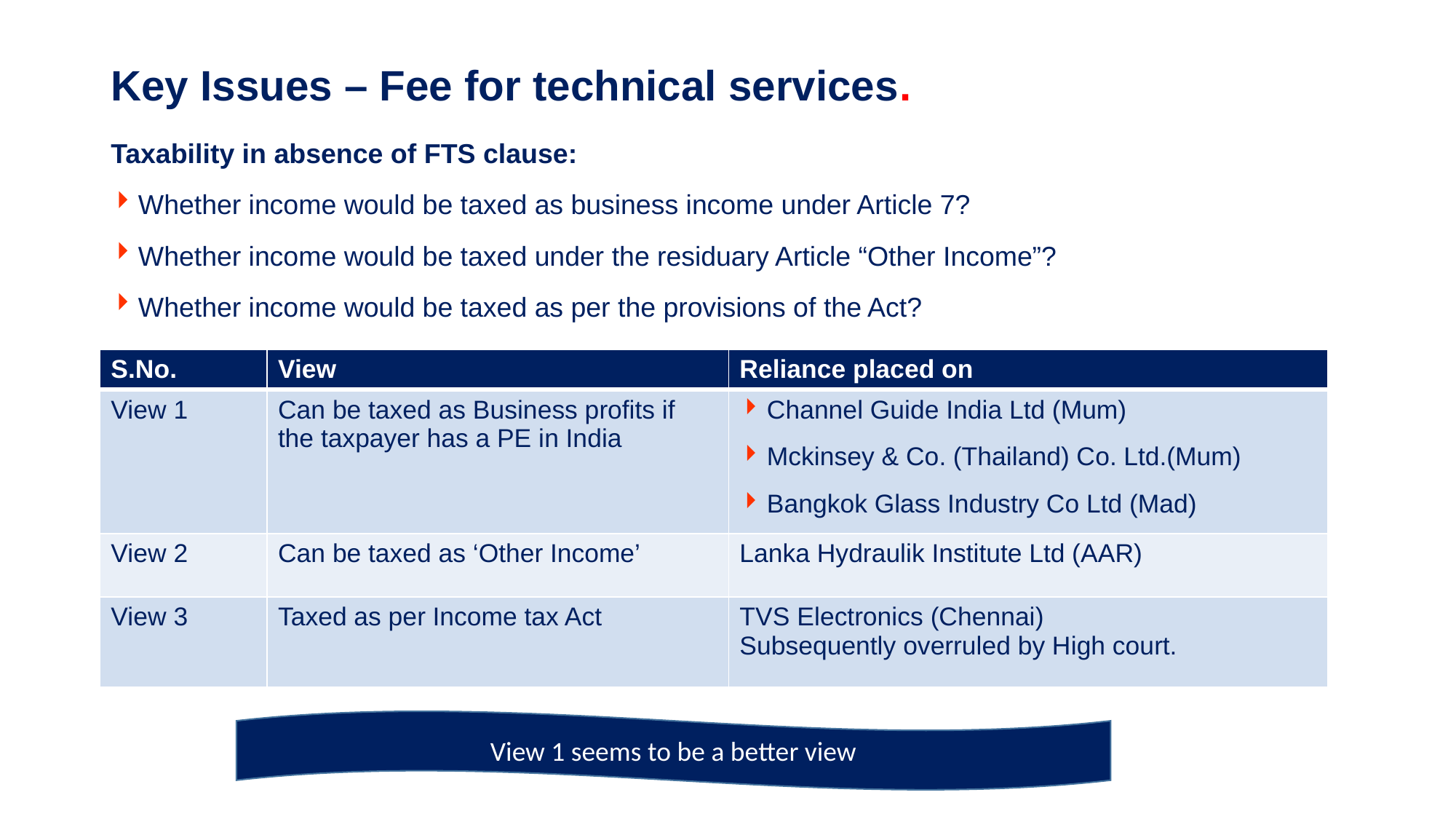

# Key Issues – Fee for technical services.
Taxability in absence of FTS clause:
Whether income would be taxed as business income under Article 7?
Whether income would be taxed under the residuary Article “Other Income”?
Whether income would be taxed as per the provisions of the Act?

| S.No. | View | Reliance placed on |
| --- | --- | --- |
| View 1 | Can be taxed as Business profits if the taxpayer has a PE in India | Channel Guide India Ltd (Mum) Mckinsey & Co. (Thailand) Co. Ltd.(Mum) Bangkok Glass Industry Co Ltd (Mad) |
| View 2 | Can be taxed as ‘Other Income’ | Lanka Hydraulik Institute Ltd (AAR) |
| View 3 | Taxed as per Income tax Act | TVS Electronics (Chennai) Subsequently overruled by High court. |
View 1 seems to be a better view
44